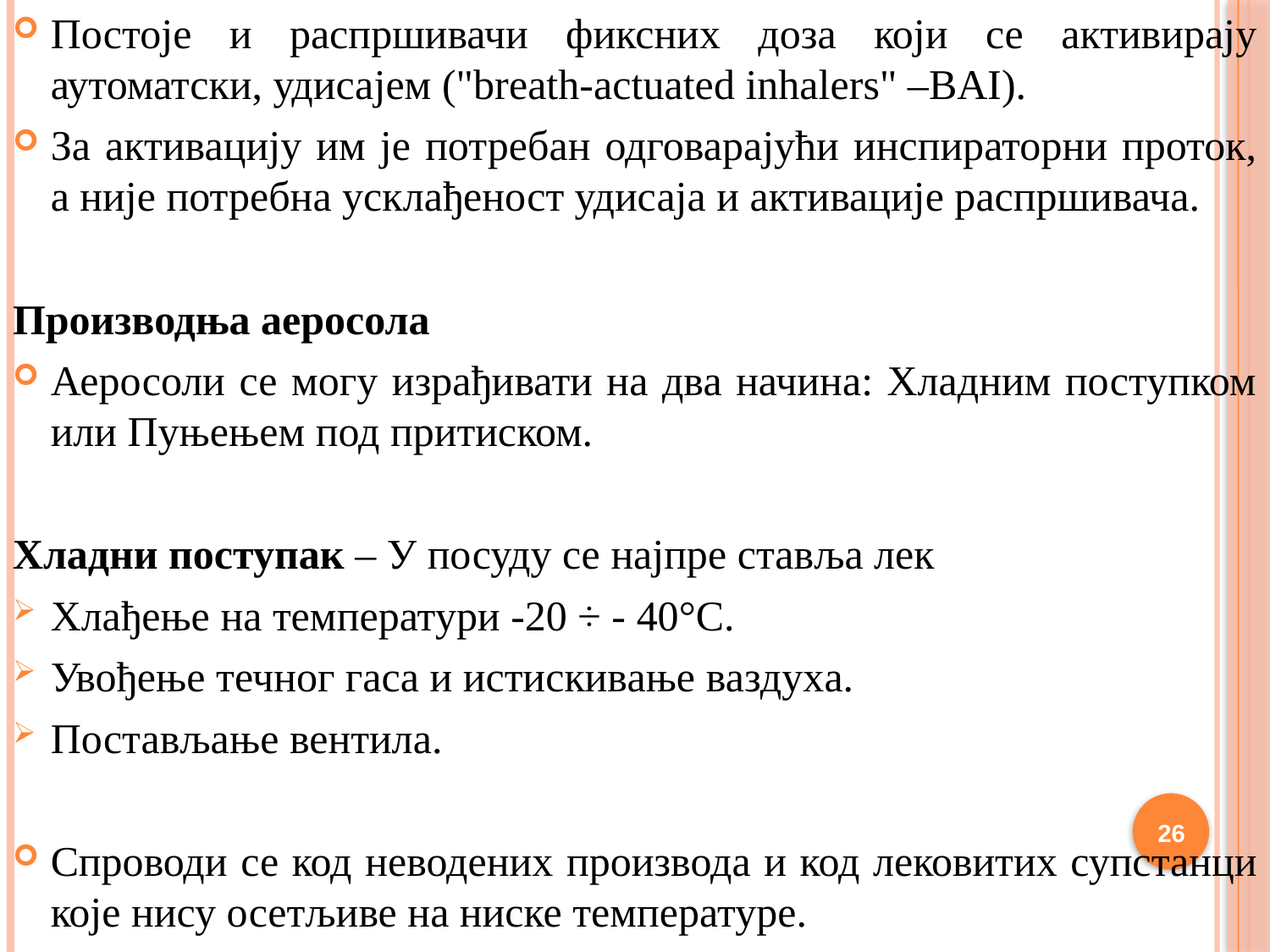

Постоје и распршивачи фиксних доза који се активирају аутоматски, удисајем ("breath-actuated inhalers" –BAI).
За активацију им је потребан одговарајући инспираторни проток, а није потребна усклађеност удисаја и активације распршивача.

Производња аеросола
Аеросоли се могу израђивати на два начина: Хладним поступком или Пуњењем под притиском.

Хладни поступак – У посуду се најпре ставља лек
Хлађење на температури -20 ÷ - 40°C.
Увођење течног гаса и истискивање ваздуха.
Постављање вентила.

Спроводи се код неводених производа и код лековитих супстанци које нису осетљиве на ниске температуре.
26